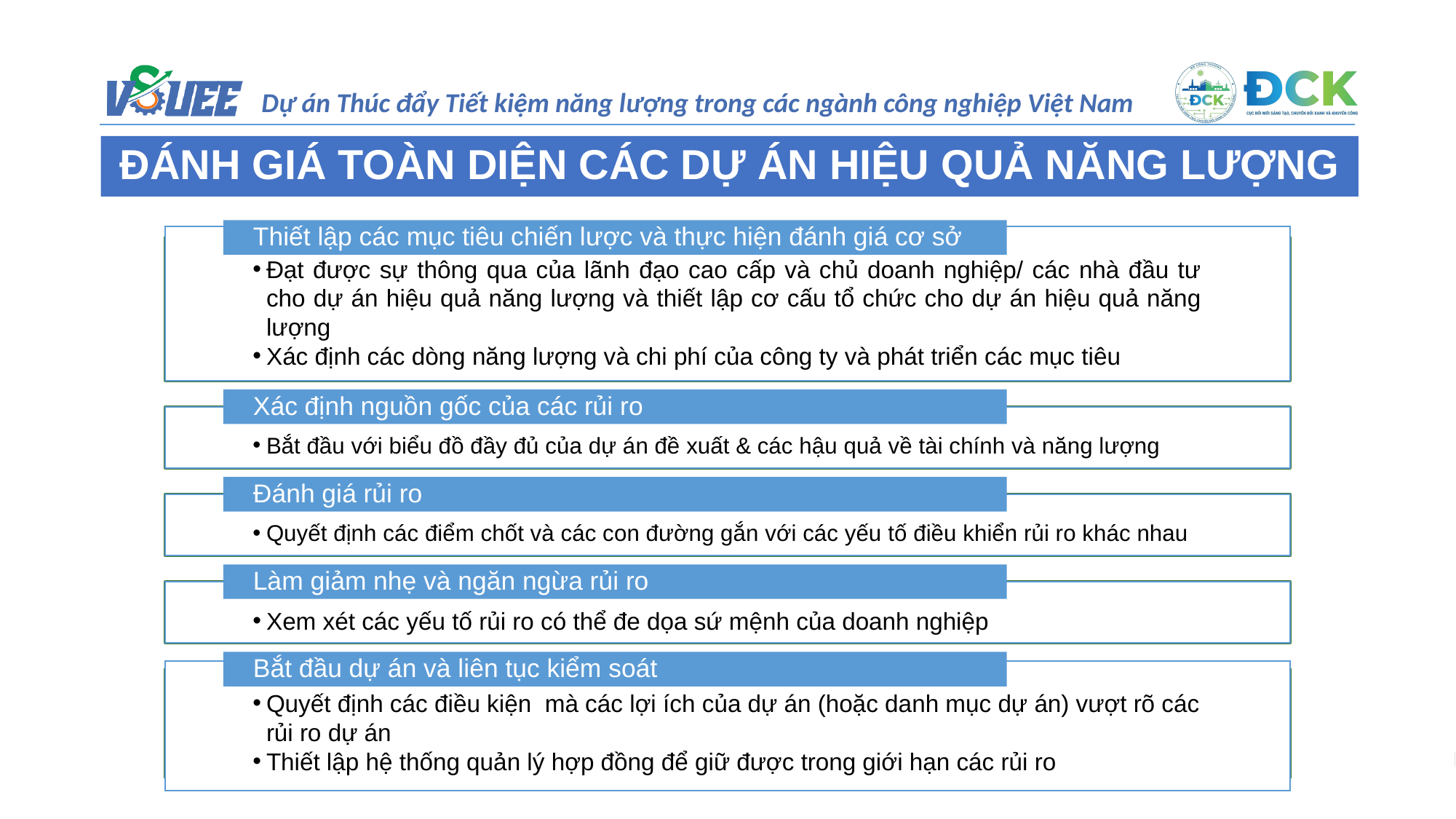

ĐÁNH GIÁ TOÀN DIỆN CÁC DỰ ÁN HIỆU QUẢ NĂNG LƯỢNG
Thiết lập các mục tiêu chiến lược và thực hiện đánh giá cơ sở
Đạt được sự thông qua của lãnh đạo cao cấp và chủ doanh nghiệp/ các nhà đầu tư cho dự án hiệu quả năng lượng và thiết lập cơ cấu tổ chức cho dự án hiệu quả năng lượng
Xác định các dòng năng lượng và chi phí của công ty và phát triển các mục tiêu

Xác định nguồn gốc của các rủi ro

Bắt đầu với biểu đồ đầy đủ của dự án đề xuất & các hậu quả về tài chính và năng lượng
Đánh giá rủi ro

Quyết định các điểm chốt và các con đường gắn với các yếu tố điều khiển rủi ro khác nhau
Làm giảm nhẹ và ngăn ngừa rủi ro

Xem xét các yếu tố rủi ro có thể đe dọa sứ mệnh của doanh nghiệp
Bắt đầu dự án và liên tục kiểm soát
Quyết định các điều kiện  mà các lợi ích của dự án (hoặc danh mục dự án) vượt rõ các rủi ro dự án
Thiết lập hệ thống quản lý hợp đồng để giữ được trong giới hạn các rủi ro